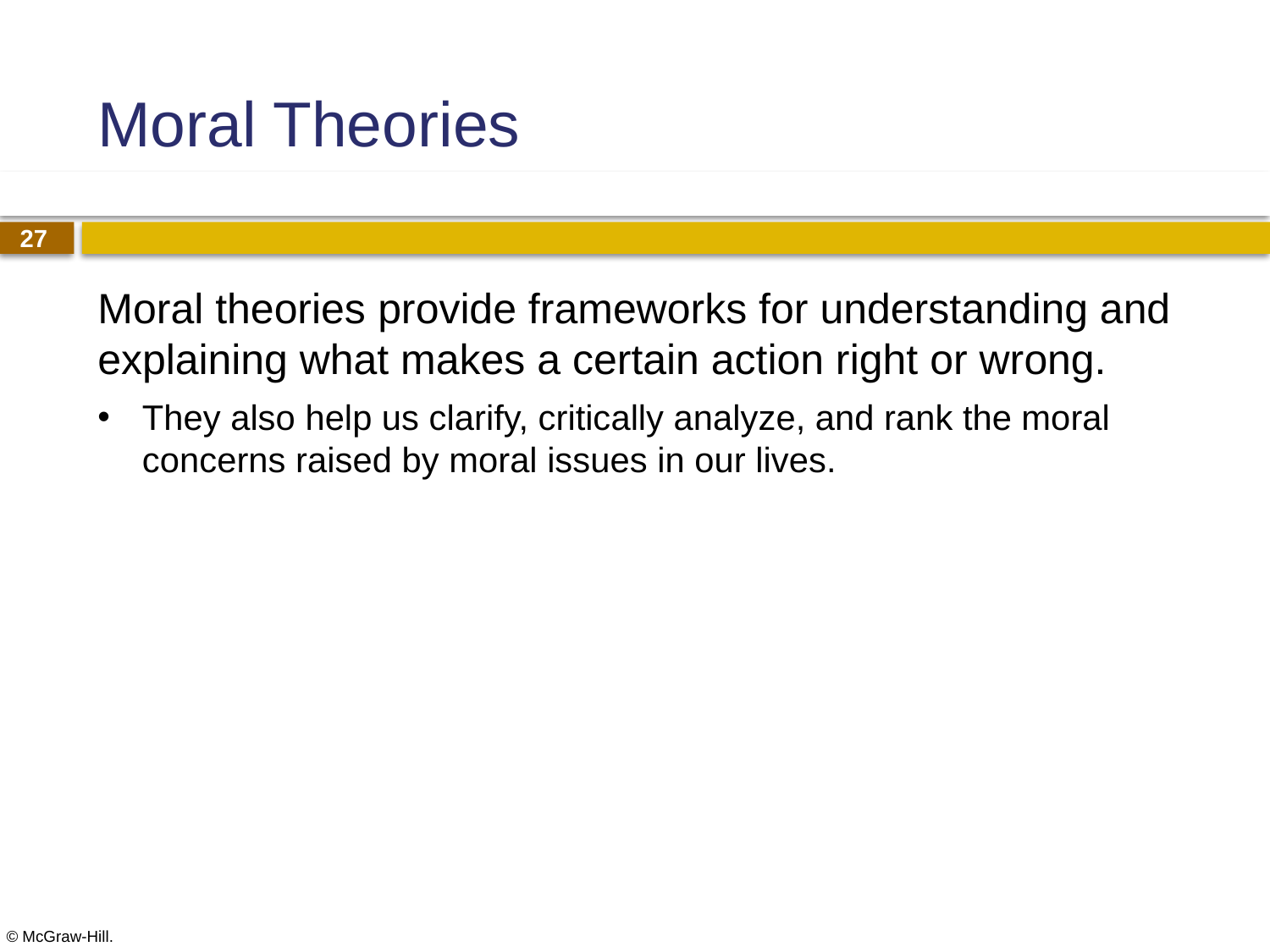

# Moral Theories
Moral theories provide frameworks for understanding and explaining what makes a certain action right or wrong.
They also help us clarify, critically analyze, and rank the moral concerns raised by moral issues in our lives.